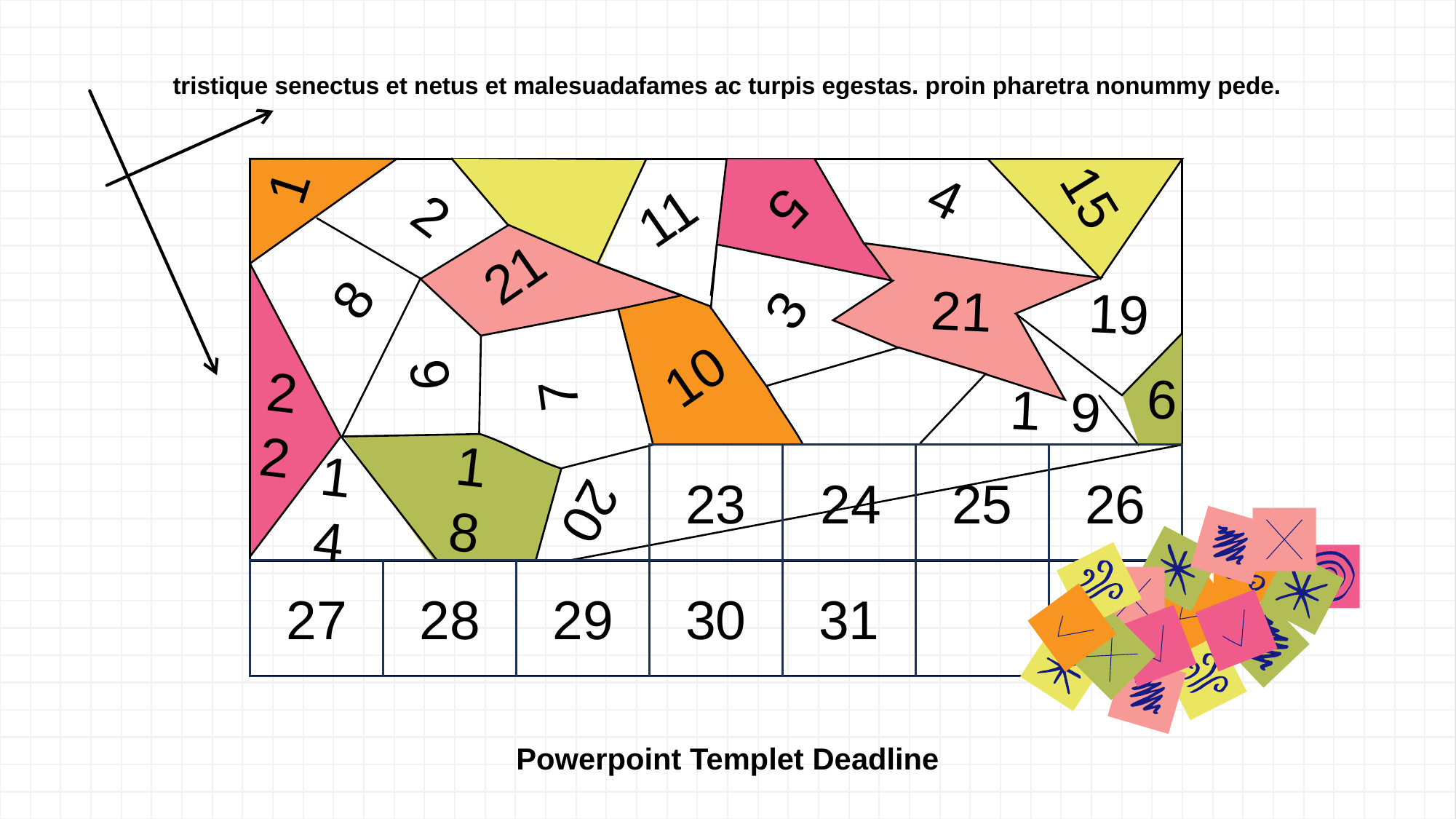

tristique senectus et netus et malesuadafames ac turpis egestas. proin pharetra nonummy pede.
1
15
4

5
2
11

21

8
3
21
19

10
6
22
7
6
1  9

18

14

23
24
25
26
20

27
28
29
30
31

Powerpoint Templet Deadline